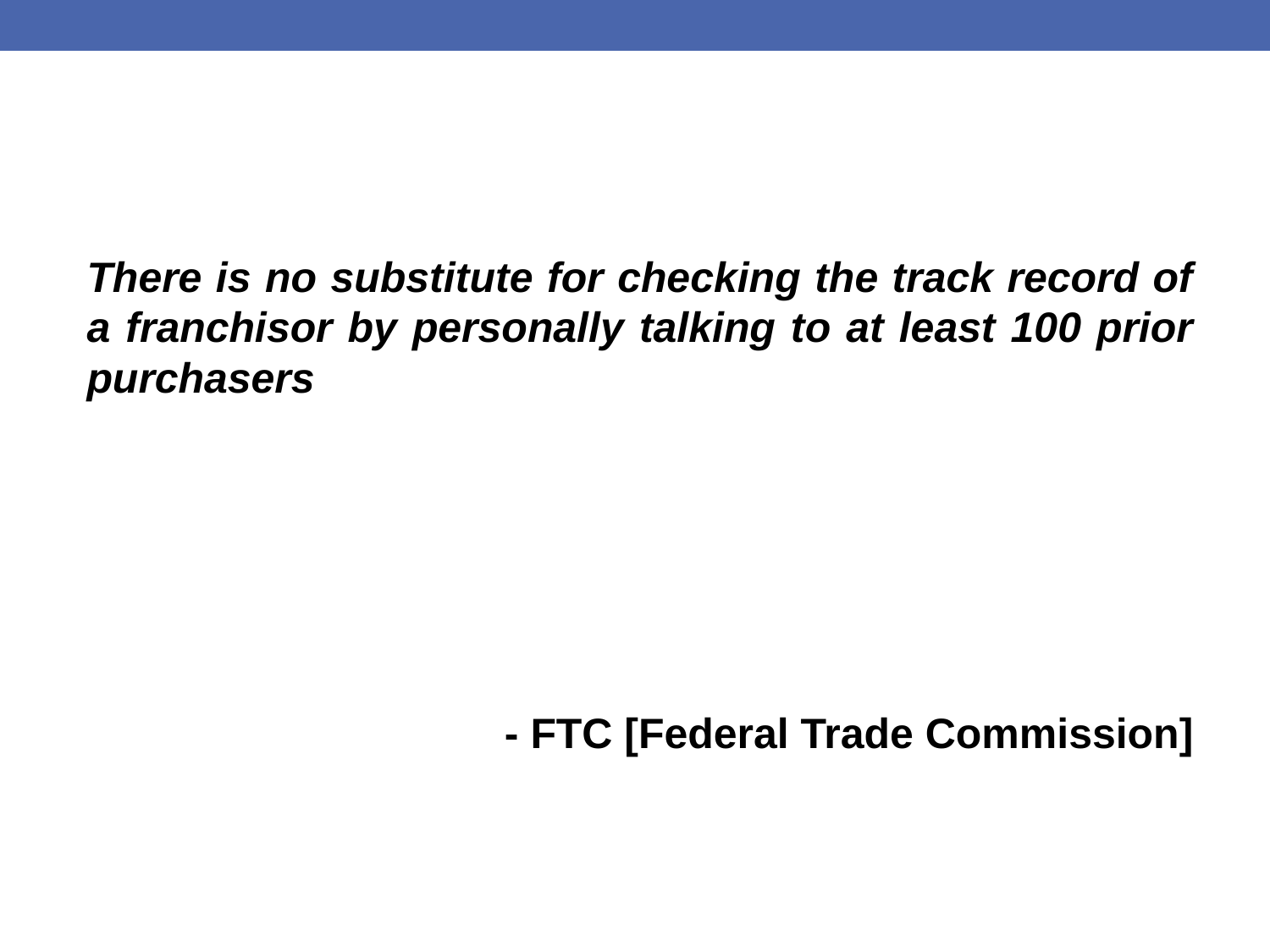

There is no substitute for checking the track record of a franchisor by personally talking to at least 100 prior purchasers

- FTC [Federal Trade Commission]